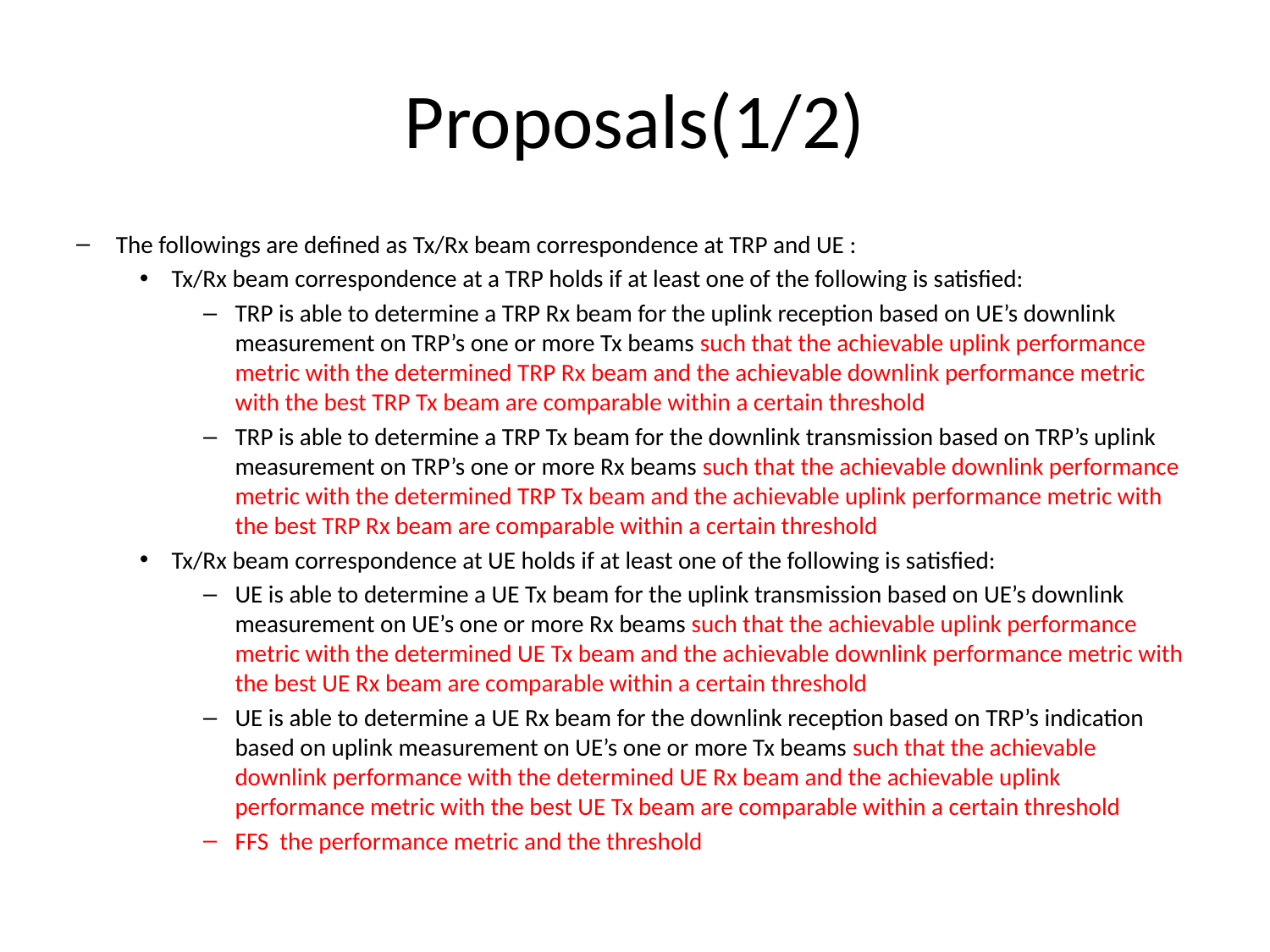

# Proposals(1/2)
The followings are defined as Tx/Rx beam correspondence at TRP and UE :
Tx/Rx beam correspondence at a TRP holds if at least one of the following is satisfied:
TRP is able to determine a TRP Rx beam for the uplink reception based on UE’s downlink measurement on TRP’s one or more Tx beams such that the achievable uplink performance metric with the determined TRP Rx beam and the achievable downlink performance metric with the best TRP Tx beam are comparable within a certain threshold
TRP is able to determine a TRP Tx beam for the downlink transmission based on TRP’s uplink measurement on TRP’s one or more Rx beams such that the achievable downlink performance metric with the determined TRP Tx beam and the achievable uplink performance metric with the best TRP Rx beam are comparable within a certain threshold
Tx/Rx beam correspondence at UE holds if at least one of the following is satisfied:
UE is able to determine a UE Tx beam for the uplink transmission based on UE’s downlink measurement on UE’s one or more Rx beams such that the achievable uplink performance metric with the determined UE Tx beam and the achievable downlink performance metric with the best UE Rx beam are comparable within a certain threshold
UE is able to determine a UE Rx beam for the downlink reception based on TRP’s indication based on uplink measurement on UE’s one or more Tx beams such that the achievable downlink performance with the determined UE Rx beam and the achievable uplink performance metric with the best UE Tx beam are comparable within a certain threshold
FFS  the performance metric and the threshold